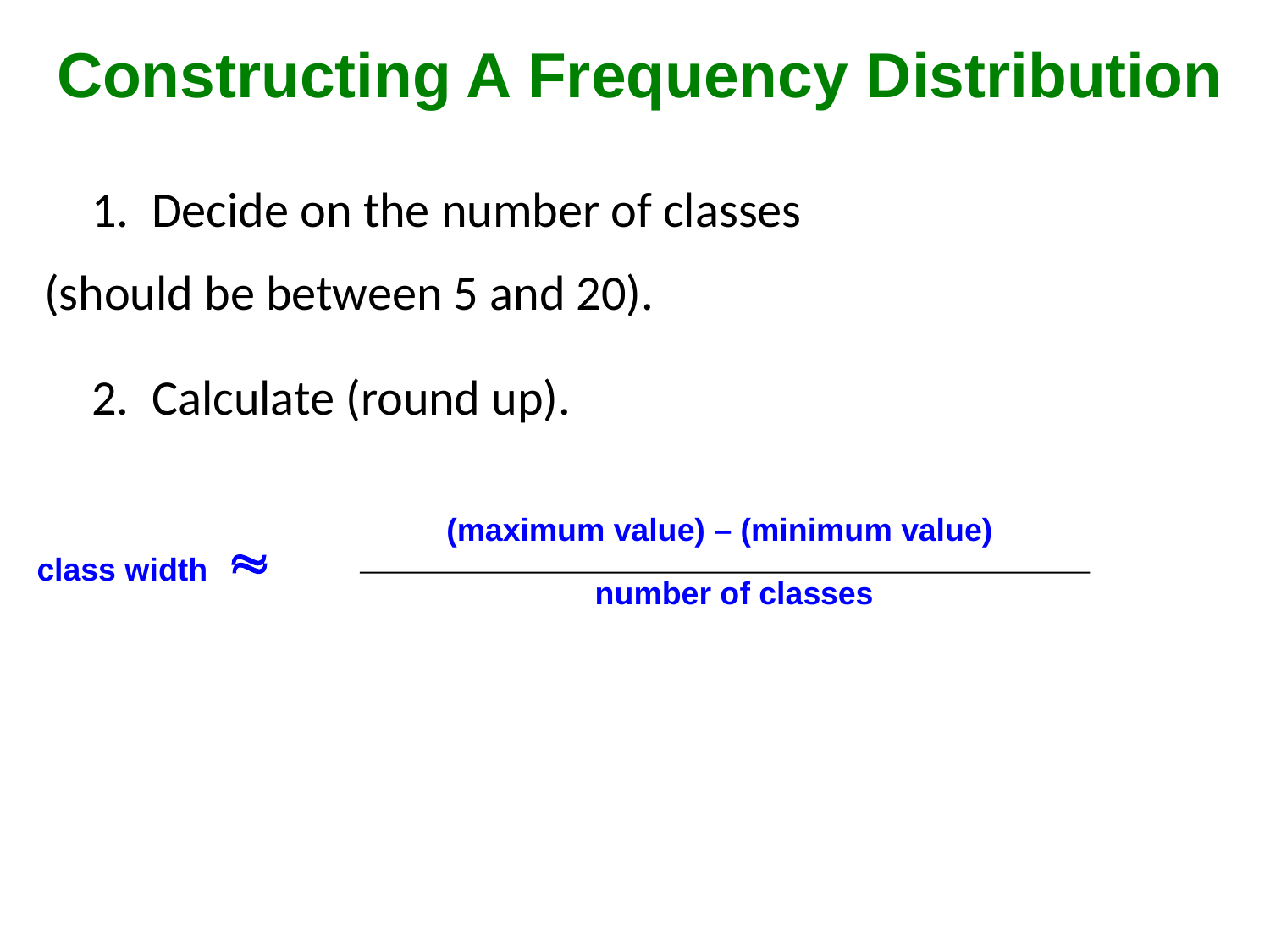

Constructing A Frequency Distribution
	1.  Decide on the number of classes
(should be between 5 and 20).
	2.  Calculate (round up).

(maximum value) – (minimum value)
class width  ≈
number of classes